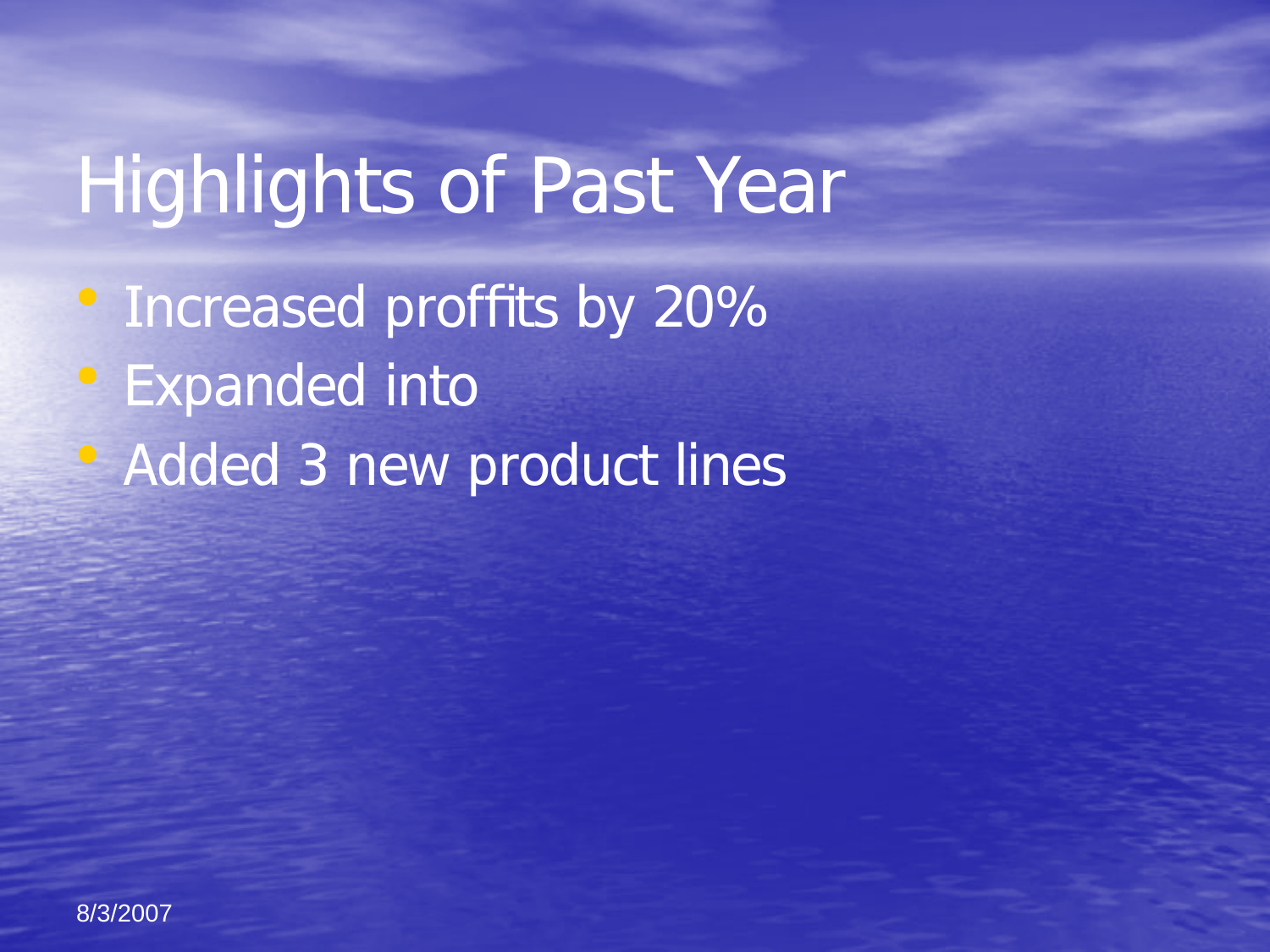

# Highlights of Past Year
Increased proffits by 20%
Expanded into
Added 3 new product lines
8/3/2007